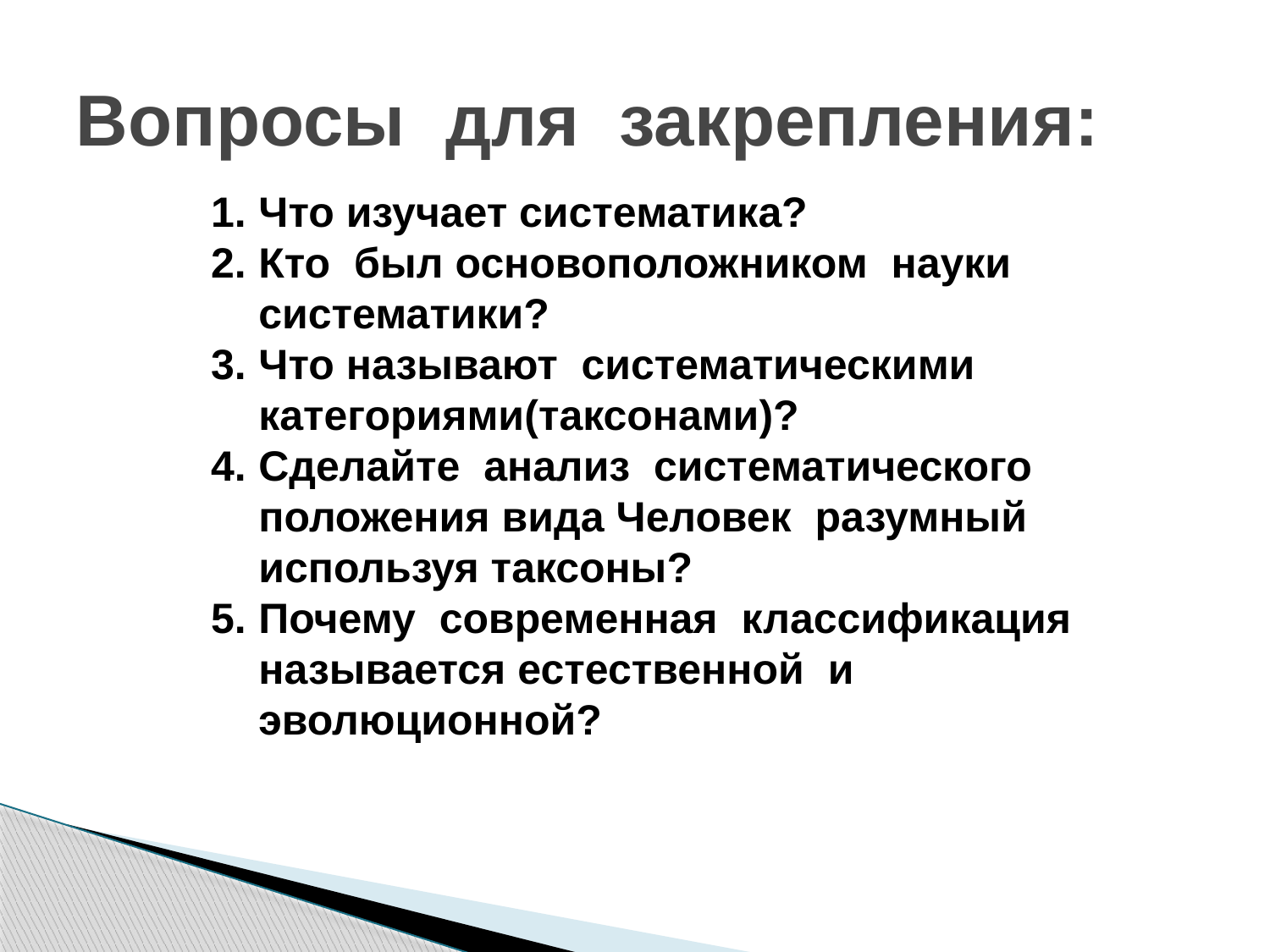

# Вопросы  для  закрепления:
Что изучает систематика?
Кто  был основоположником  науки  систематики?
Что называют  систематическими категориями(таксонами)?
Сделайте  анализ  систематического положения вида Человек  разумный  используя таксоны?
Почему  современная  классификация называется естественной  и  эволюционной?